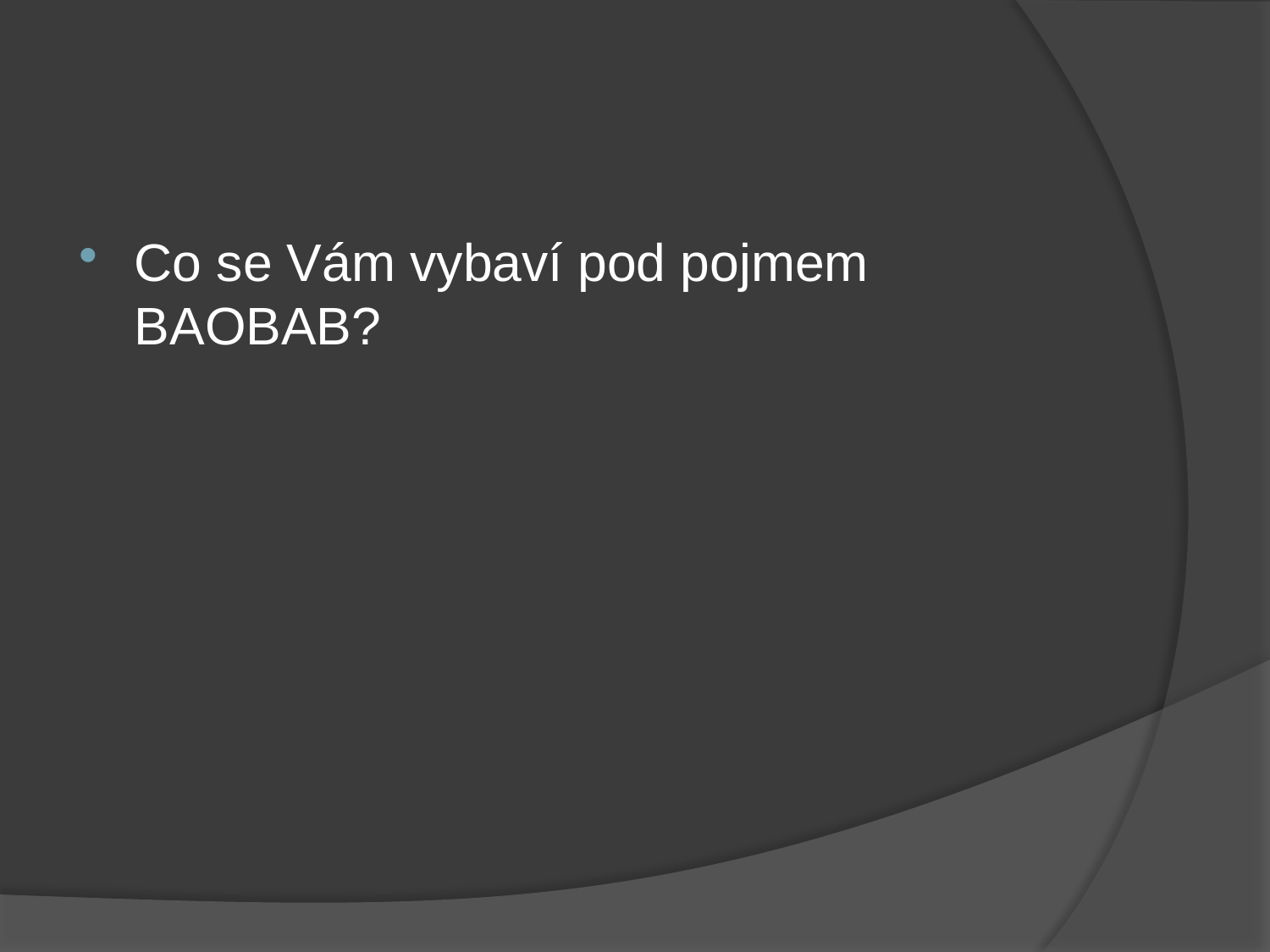

#
Co se Vám vybaví pod pojmem BAOBAB?